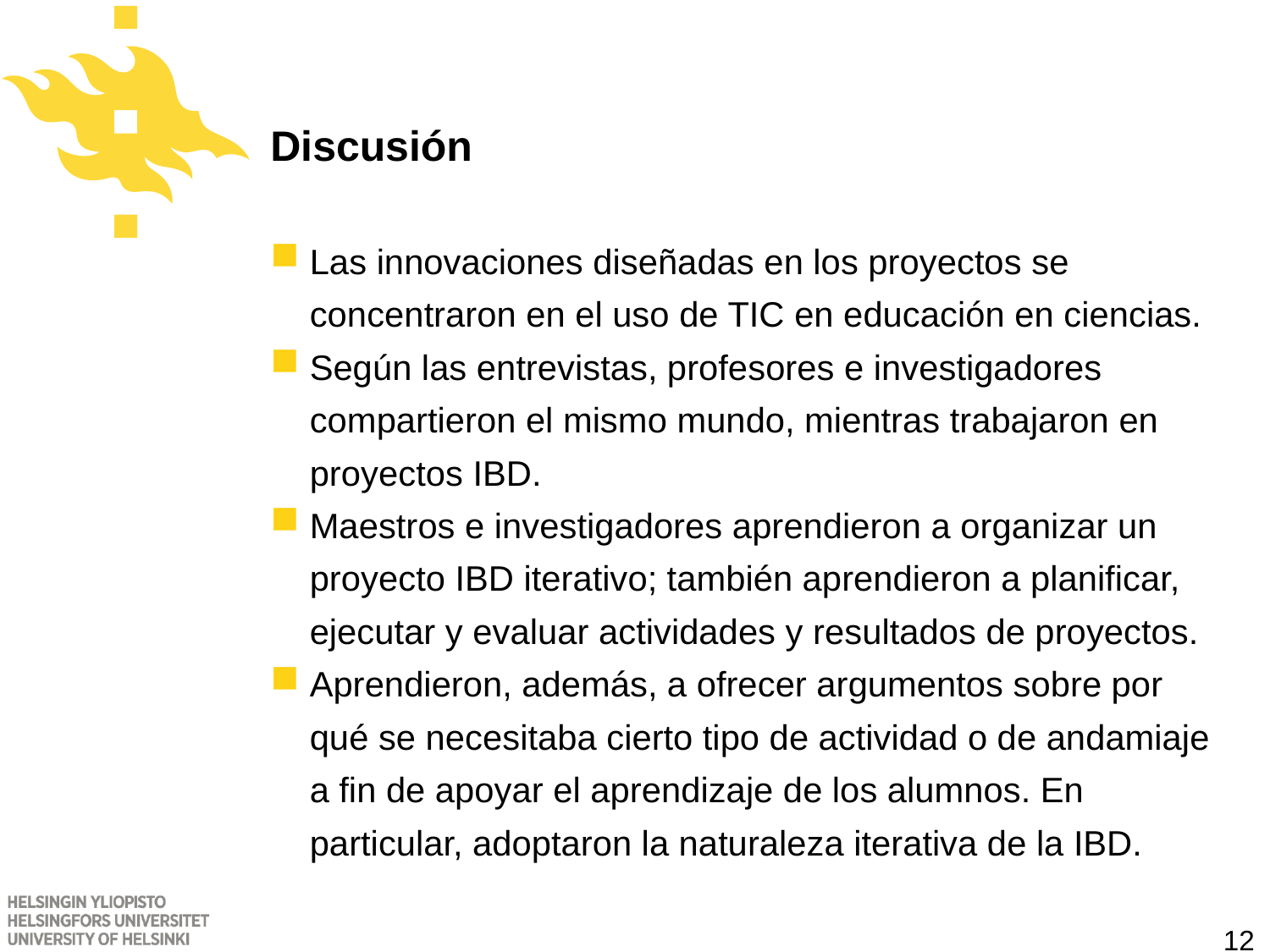

# Discusión
Las innovaciones diseñadas en los proyectos se concentraron en el uso de TIC en educación en ciencias.
Según las entrevistas, profesores e investigadores compartieron el mismo mundo, mientras trabajaron en proyectos IBD.
Maestros e investigadores aprendieron a organizar un proyecto IBD iterativo; también aprendieron a planificar, ejecutar y evaluar actividades y resultados de proyectos.
Aprendieron, además, a ofrecer argumentos sobre por qué se necesitaba cierto tipo de actividad o de andamiaje a fin de apoyar el aprendizaje de los alumnos. En particular, adoptaron la naturaleza iterativa de la IBD.
12